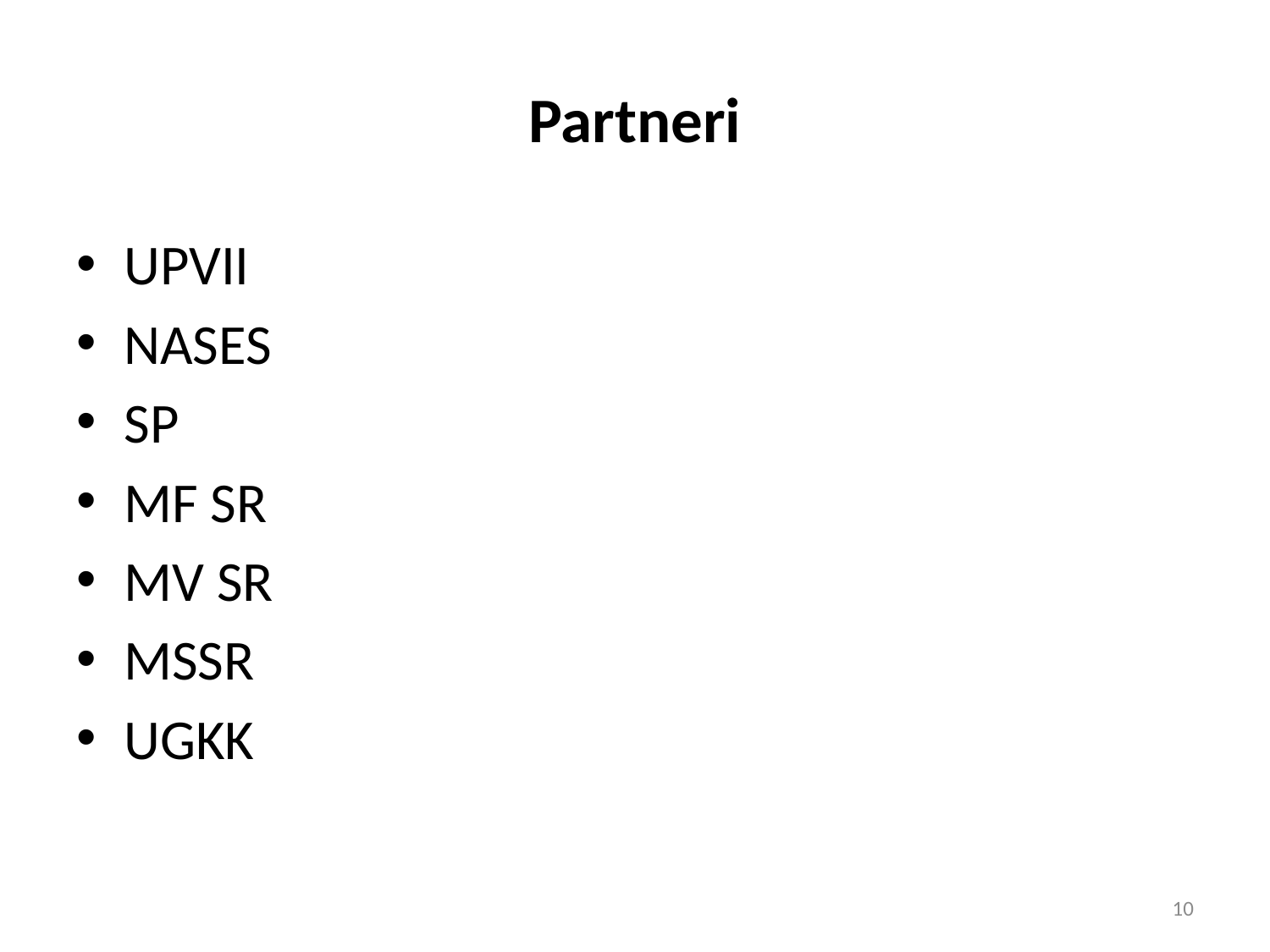

# Partneri
UPVII
NASES
SP
MF SR
MV SR
MSSR
UGKK
10